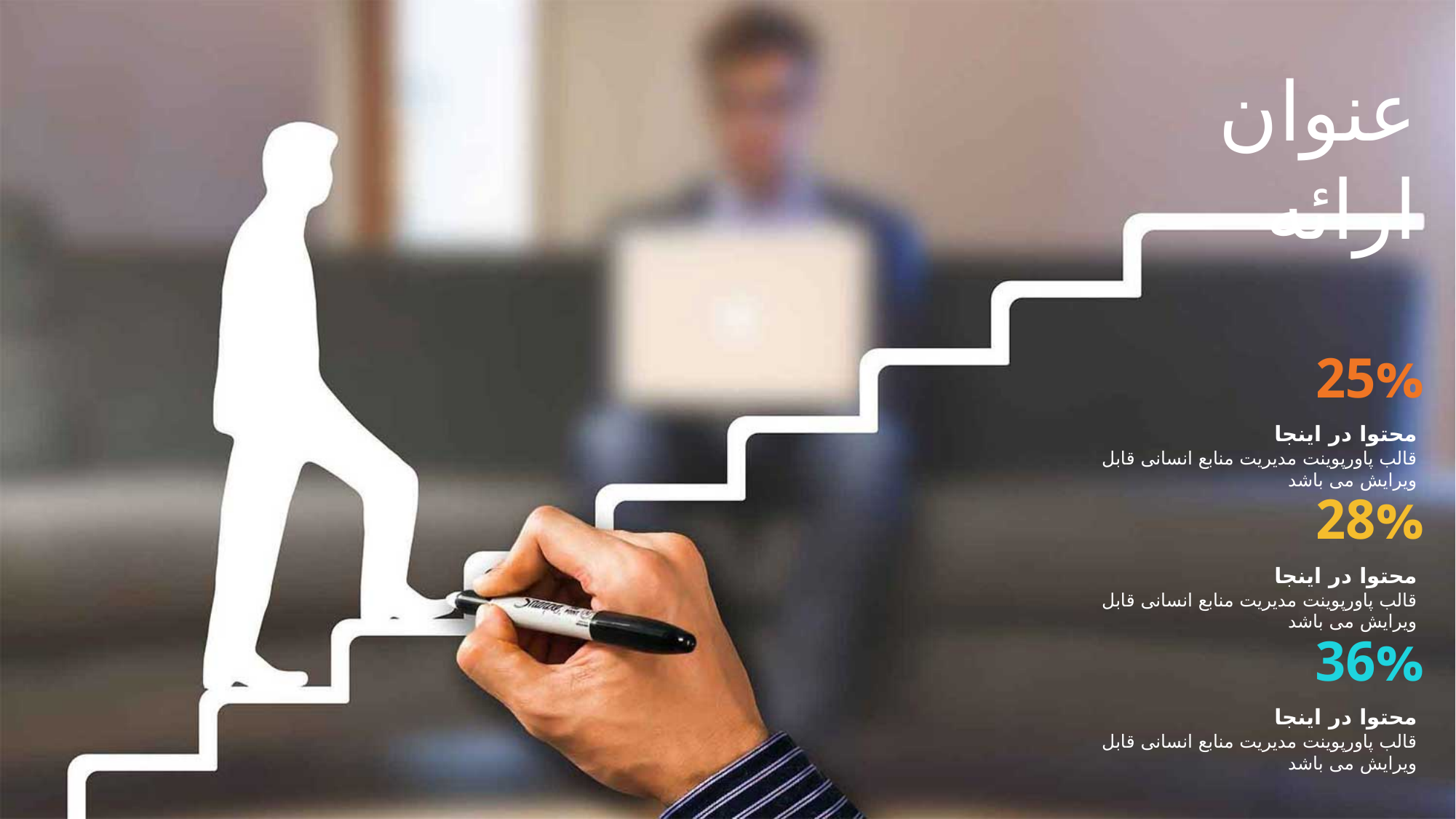

عنوان ارائه
25%
محتوا در اینجا
قالب پاورپوینت مدیریت منابع انسانی قابل ویرایش می باشد
28%
محتوا در اینجا
قالب پاورپوینت مدیریت منابع انسانی قابل ویرایش می باشد
36%
محتوا در اینجا
قالب پاورپوینت مدیریت منابع انسانی قابل ویرایش می باشد